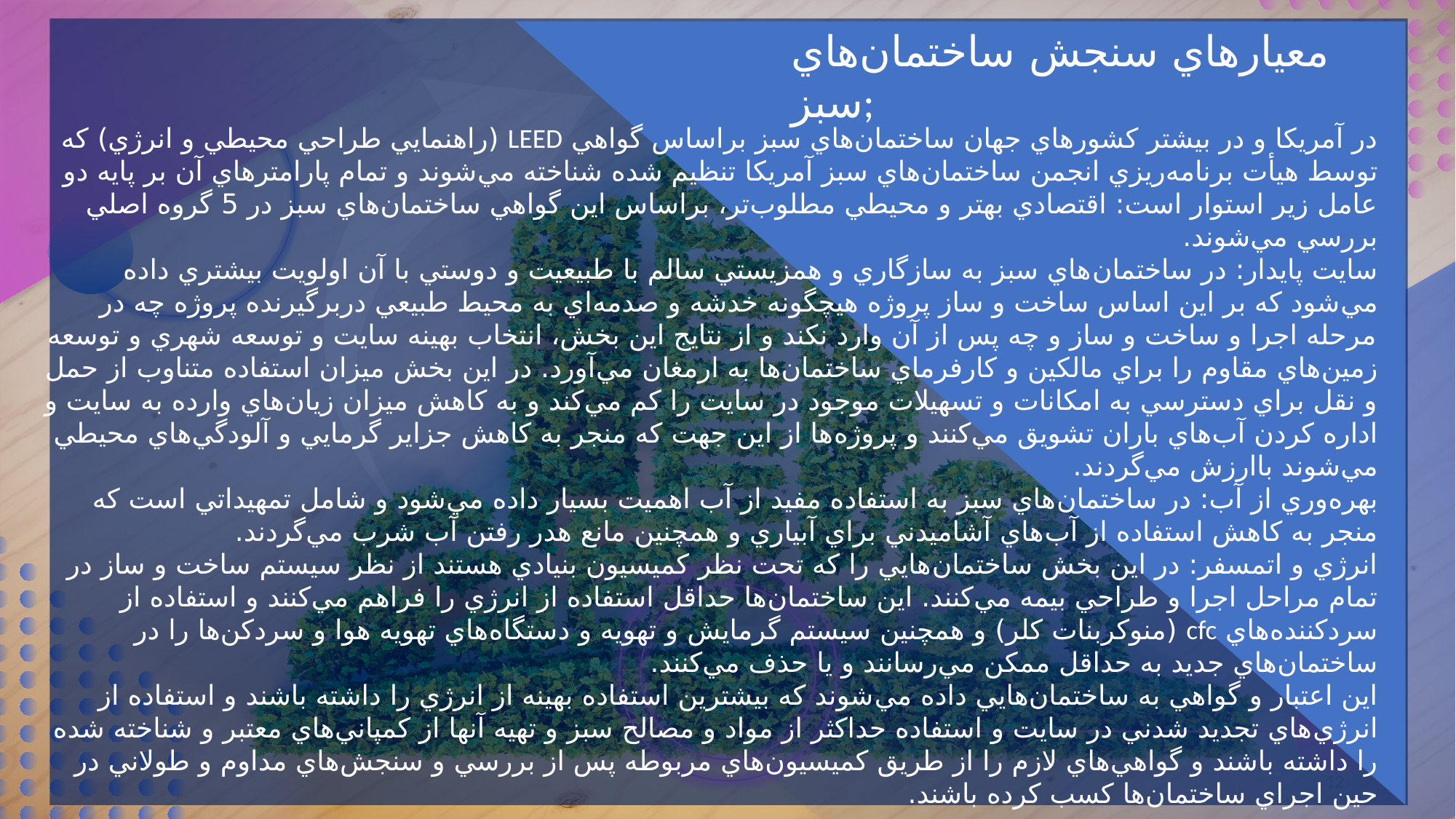

معيارهاي سنجش ساختمان‌هاي سبز;

در آمريكا و در بيشتر كشورهاي جهان ساختمان‌هاي سبز براساس گواهي LEED (راهنمايي طراحي محيطي و انرژي) كه توسط هيأت برنامه‌ريزي انجمن ساختمان‌هاي سبز آمريكا تنظيم شده شناخته مي‌شوند و تمام پارامترهاي آن بر پايه دو عامل زير استوار است: اقتصادي بهتر و محيطي مطلوب‌تر، براساس اين گواهي ساختمان‌هاي سبز در 5 گروه اصلي بررسي مي‌شوند.
سايت پايدار: در ساختمان‌هاي سبز به سازگاري و همزيستي سالم با طبيعيت و دوستي با آن اولويت بيشتري داده مي‌شود كه بر اين اساس ساخت و ساز پروژه هيچگونه خدشه و صدمه‌اي به محيط طبيعي دربرگيرنده پروژه چه در مرحله اجرا و ساخت و ساز و چه پس از آن وارد نكند و از نتايج اين بخش، انتخاب بهينه سايت و توسعه شهري و توسعه زمين‌هاي مقاوم را براي مالكين و كارفرماي ساختمان‌ها به ارمغان مي‌آورد. در اين بخش ميزان استفاده متناوب از حمل و نقل براي دسترسي به امكانات و تسهيلات موجود در سايت را كم مي‌كند و به كاهش ميزان زيان‌هاي وارده به سايت و اداره كردن آب‌هاي باران تشويق مي‌كنند و پروژه‌ها از اين جهت كه منجر به كاهش جزاير گرمايي و آلودگي‌هاي محيطي مي‌شوند باارزش مي‌گردند.
بهره‌وري از آب: در ساختمان‌هاي سبز به استفاده مفيد از آب اهميت بسيار داده مي‌شود و شامل تمهيداتي است كه منجر به كاهش استفاده از آب‌هاي آشاميدني براي آبياري و همچنين مانع هدر رفتن آب شرب مي‌گردند.
انرژي و اتمسفر: در اين بخش ساختمان‌هايي را كه تحت نظر كميسيون بنيادي هستند از نظر سيستم ساخت و ساز در تمام مراحل اجرا و طراحي بيمه مي‌كنند. اين ساختمان‌ها حداقل استفاده از انرژي را فراهم مي‌كنند و استفاده از سردكننده‌هاي cfc (منوكربنات كلر) و همچنين سيستم گرمايش و تهويه و دستگاه‌هاي تهويه هوا و سردكن‌ها را در ساختمان‌هاي جديد به حداقل ممكن مي‌رسانند و يا حذف مي‌كنند.
اين اعتبار و گواهي به ساختمان‌هايي داده مي‌شوند كه بيشترين استفاده بهينه از انرژي را داشته باشند و استفاده از انرژي‌هاي تجديد شدني در سايت و استفاده حداكثر از مواد و مصالح سبز و تهيه آنها از كمپاني‌هاي معتبر و شناخته شده را داشته باشند و گواهي‌هاي لازم را از طريق كميسيون‌هاي مربوطه پس از بررسي و سنجش‌هاي مداوم و طولاني در حين اجراي ساختمان‌ها كسب كرده باشند.

12